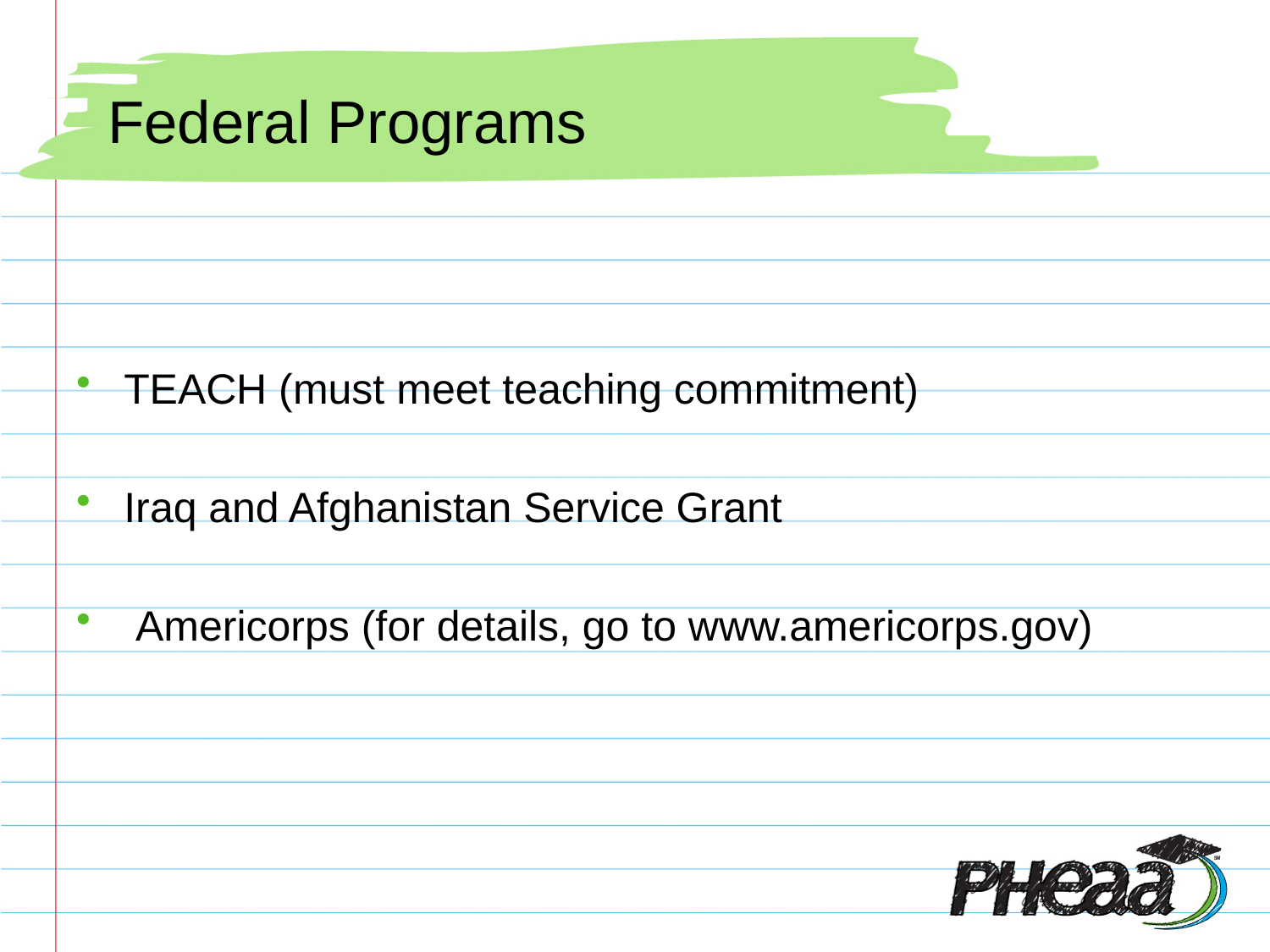

# Federal Programs

TEACH (must meet teaching commitment)

Iraq and Afghanistan Service Grant

 Americorps (for details, go to www.americorps.gov)